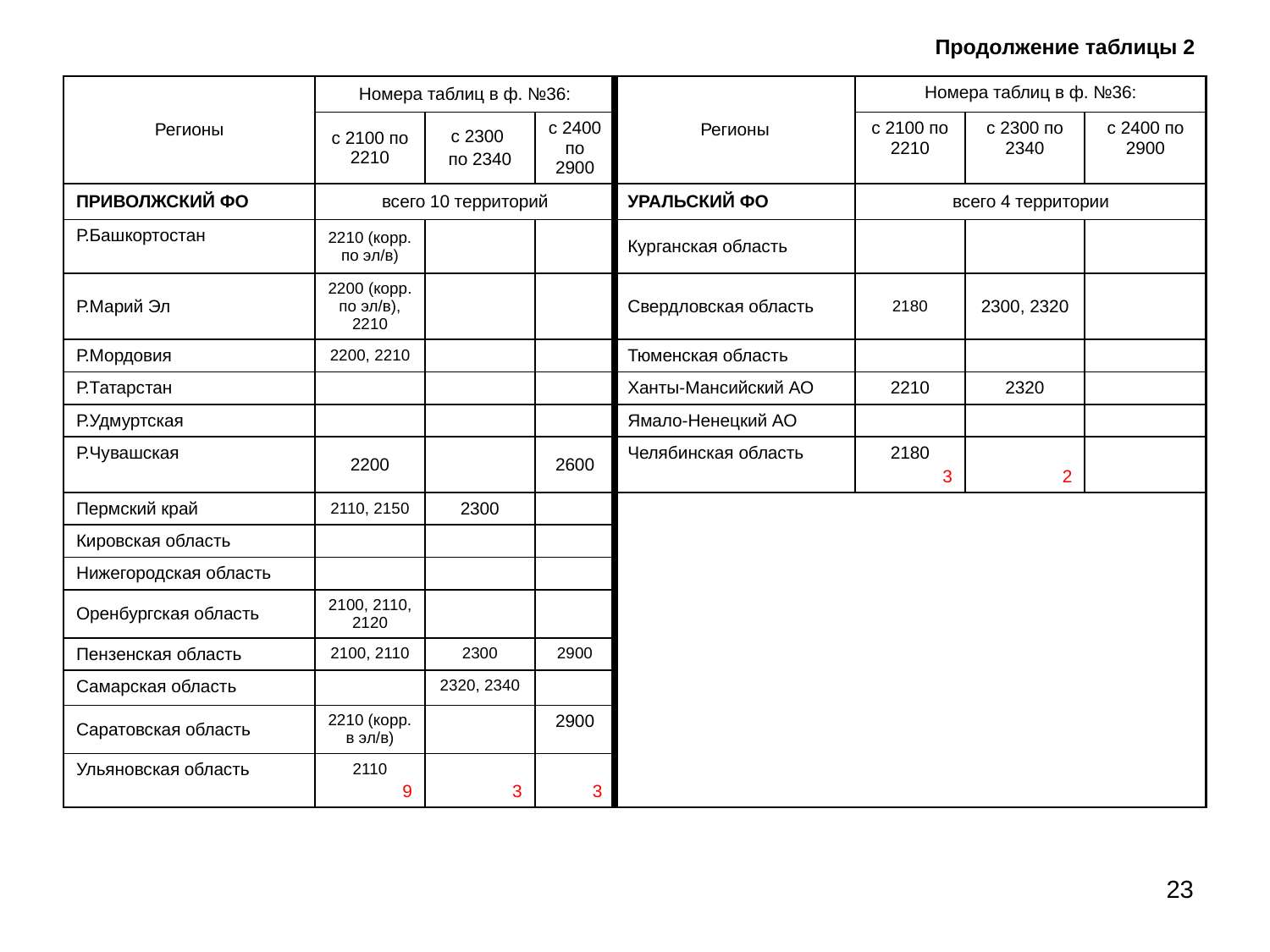

# Продолжение таблицы 2
| Регионы | Номера таблиц в ф. №36: |  |  | Регионы | Номера таблиц в ф. №36: |  |  |
| --- | --- | --- | --- | --- | --- | --- | --- |
|  | с 2100 по 2210 | с 2300 по 2340 | с 2400 по 2900 |  | с 2100 по 2210 | с 2300 по 2340 | с 2400 по 2900 |
| ПРИВОЛЖСКИЙ ФО | всего 10 территорий |  |  | УРАЛЬСКИЙ ФО | всего 4 территории |  |  |
| Р.Башкортостан | 2210 (корр. по эл/в) |  |  | Курганская область |  |  |  |
| Р.Марий Эл | 2200 (корр. по эл/в), 2210 |  |  | Свердловская область | 2180 | 2300, 2320 |  |
| Р.Мордовия | 2200, 2210 |  |  | Тюменская область |  |  |  |
| Р.Татарстан |  |  |  | Ханты-Мансийский АО | 2210 | 2320 |  |
| Р.Удмуртская |  |  |  | Ямало-Ненецкий АО |  |  |  |
| Р.Чувашская | 2200 |  | 2600 | Челябинская область | 2180 3 | 2 |  |
| Пермский край | 2110, 2150 | 2300 |  |  |  |  |  |
| Кировская область |  |  |  |  |  |  |  |
| Нижегородская область |  |  |  |  |  |  |  |
| Оренбургская область | 2100, 2110, 2120 |  |  |  |  |  |  |
| Пензенская область | 2100, 2110 | 2300 | 2900 |  |  |  |  |
| Самарская область |  | 2320, 2340 |  |  |  |  |  |
| Саратовская область | 2210 (корр. в эл/в) |  | 2900 |  |  |  |  |
| Ульяновская область | 2110 9 | 3 | 3 |  |  |  |  |
23